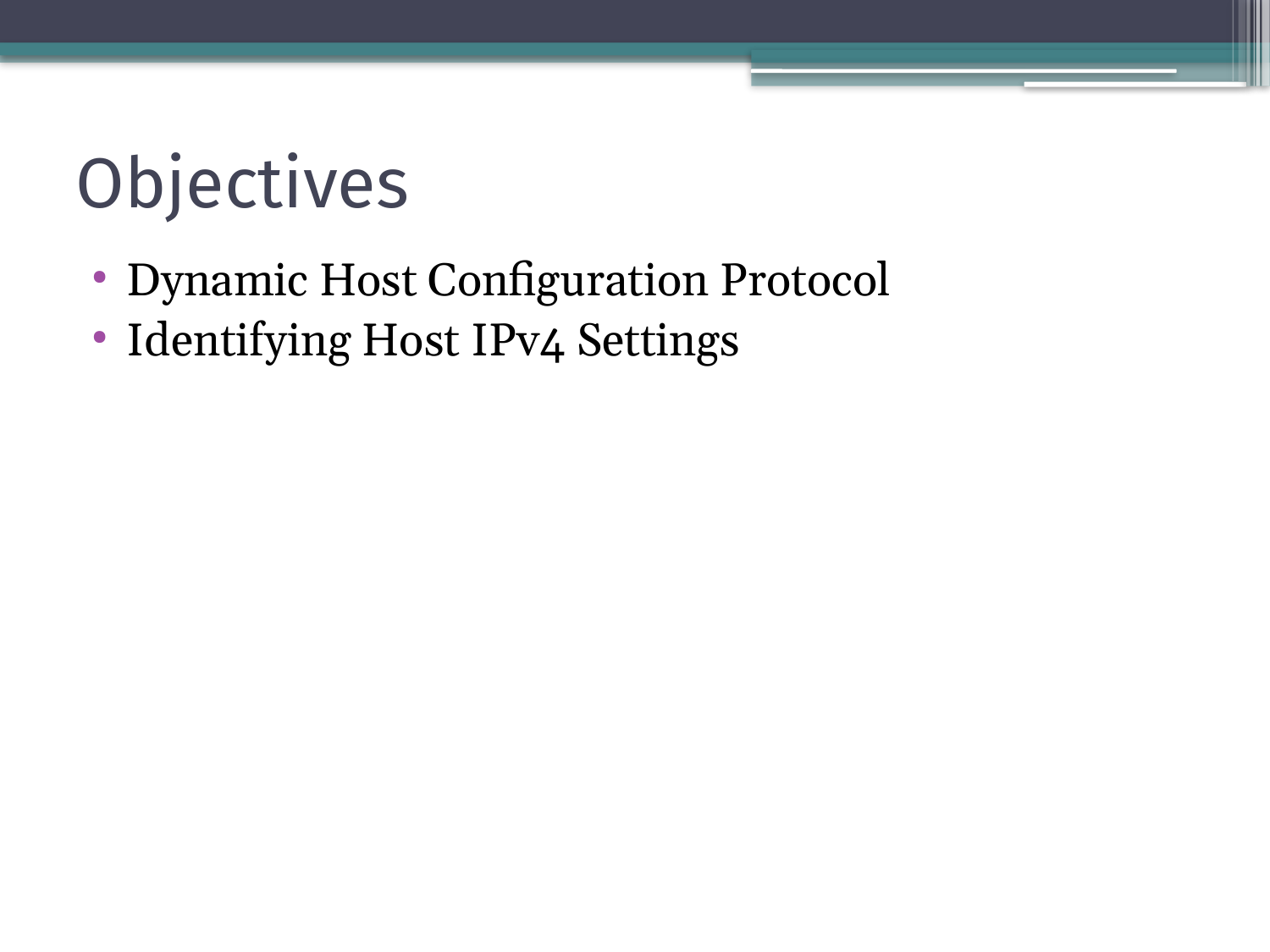

# Objectives
Dynamic Host Configuration Protocol
Identifying Host IPv4 Settings